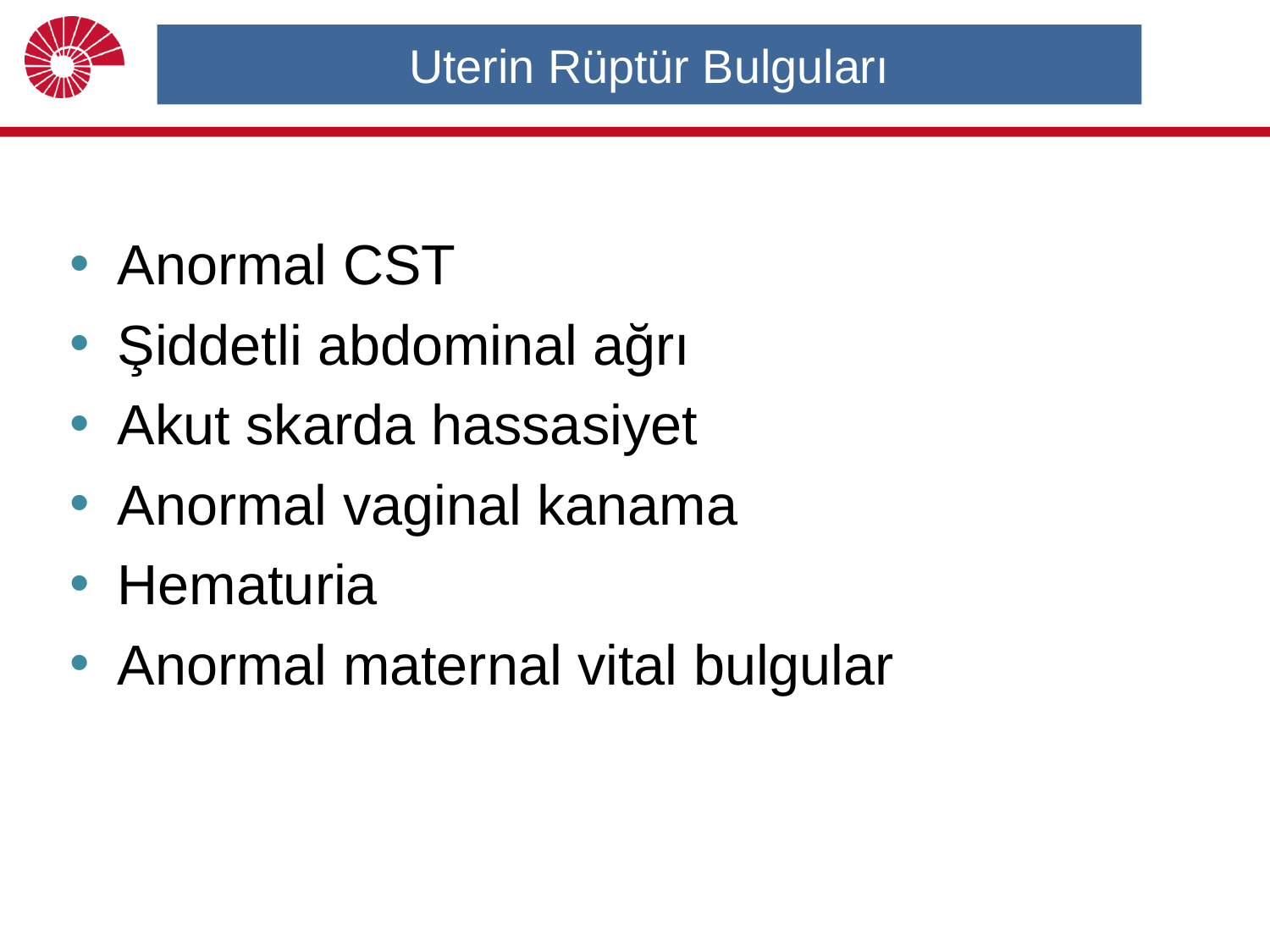

# Uterin Rüptür Bulguları
Anormal CST
Şiddetli abdominal ağrı
Akut skarda hassasiyet
Anormal vaginal kanama
Hematuria
Anormal maternal vital bulgular